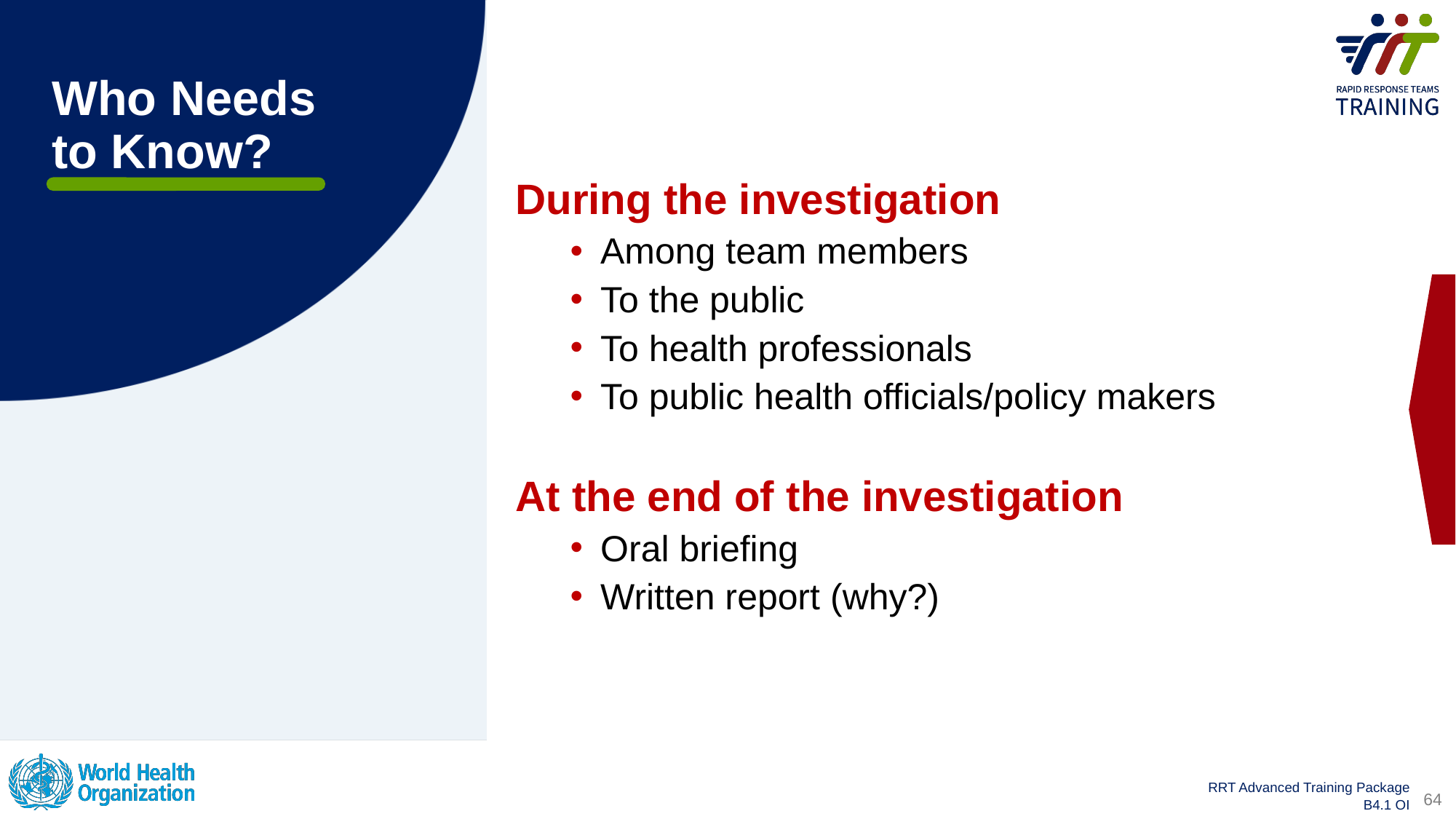

Who Needs
to Know?
During the investigation
Among team members
To the public
To health professionals
To public health officials/policy makers

At the end of the investigation
Oral briefing
Written report (why?)